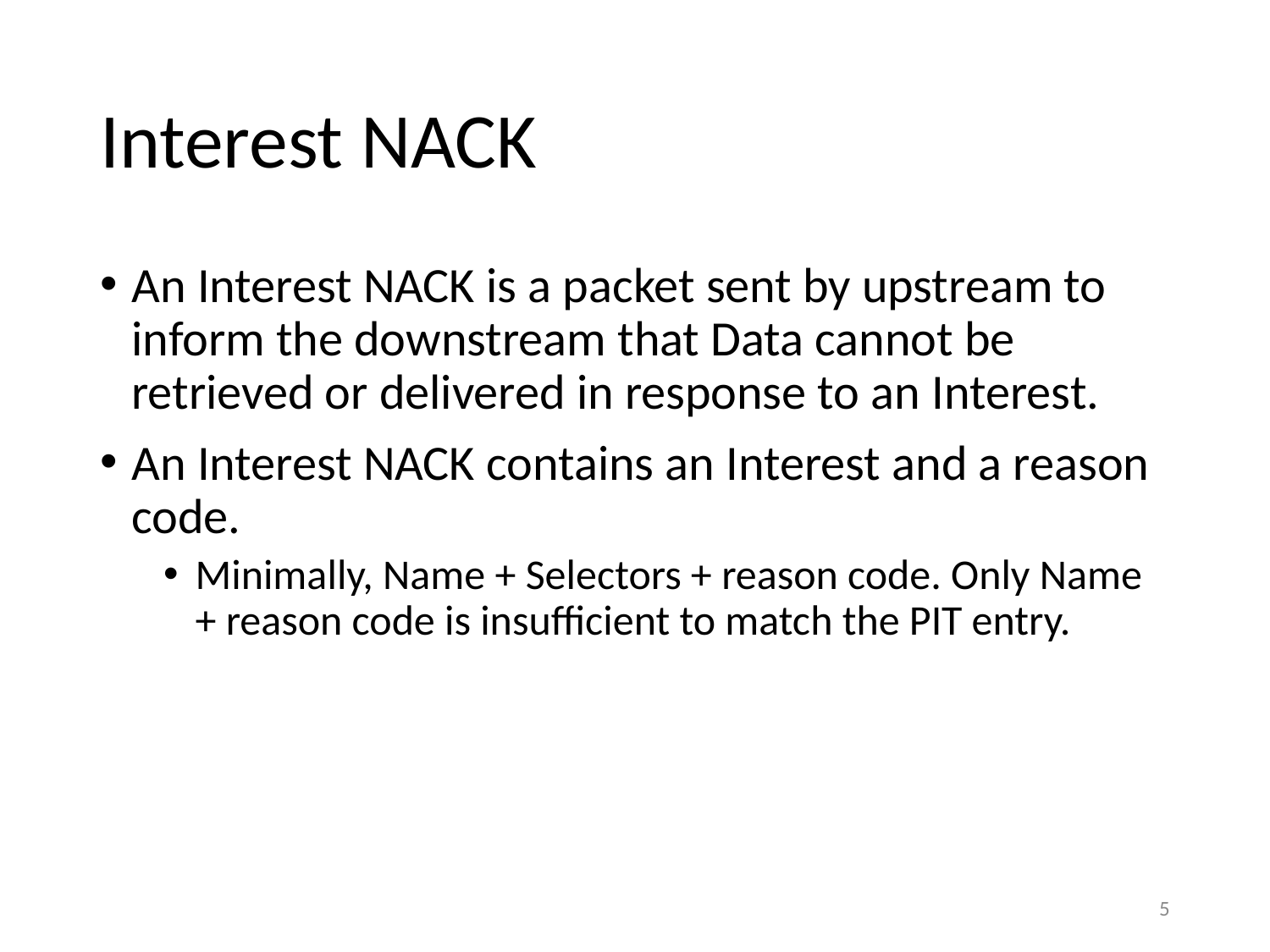

# Interest NACK
An Interest NACK is a packet sent by upstream to inform the downstream that Data cannot be retrieved or delivered in response to an Interest.
An Interest NACK contains an Interest and a reason code.
Minimally, Name + Selectors + reason code. Only Name + reason code is insufficient to match the PIT entry.
5